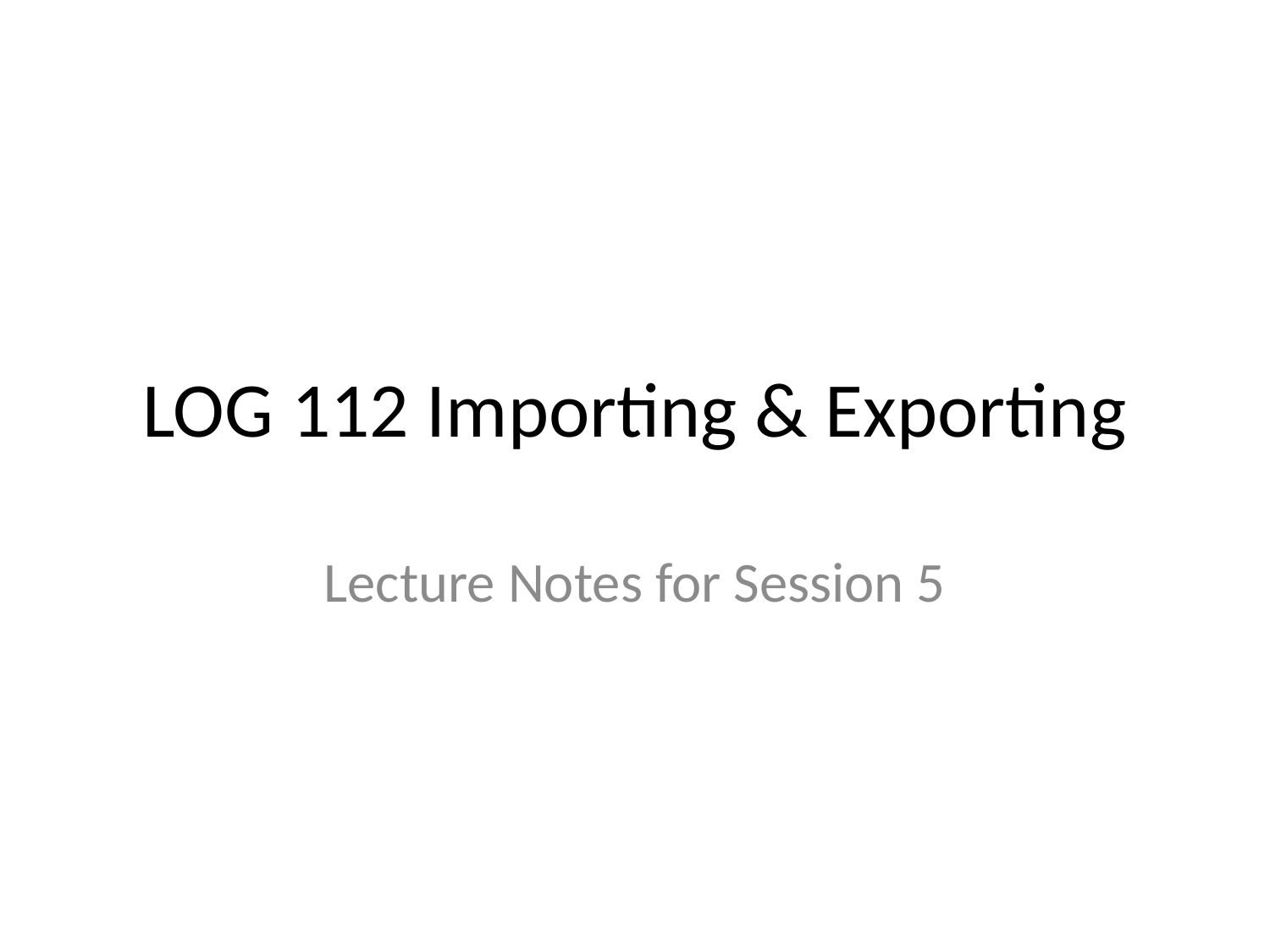

# LOG 112 Importing & Exporting
Lecture Notes for Session 5